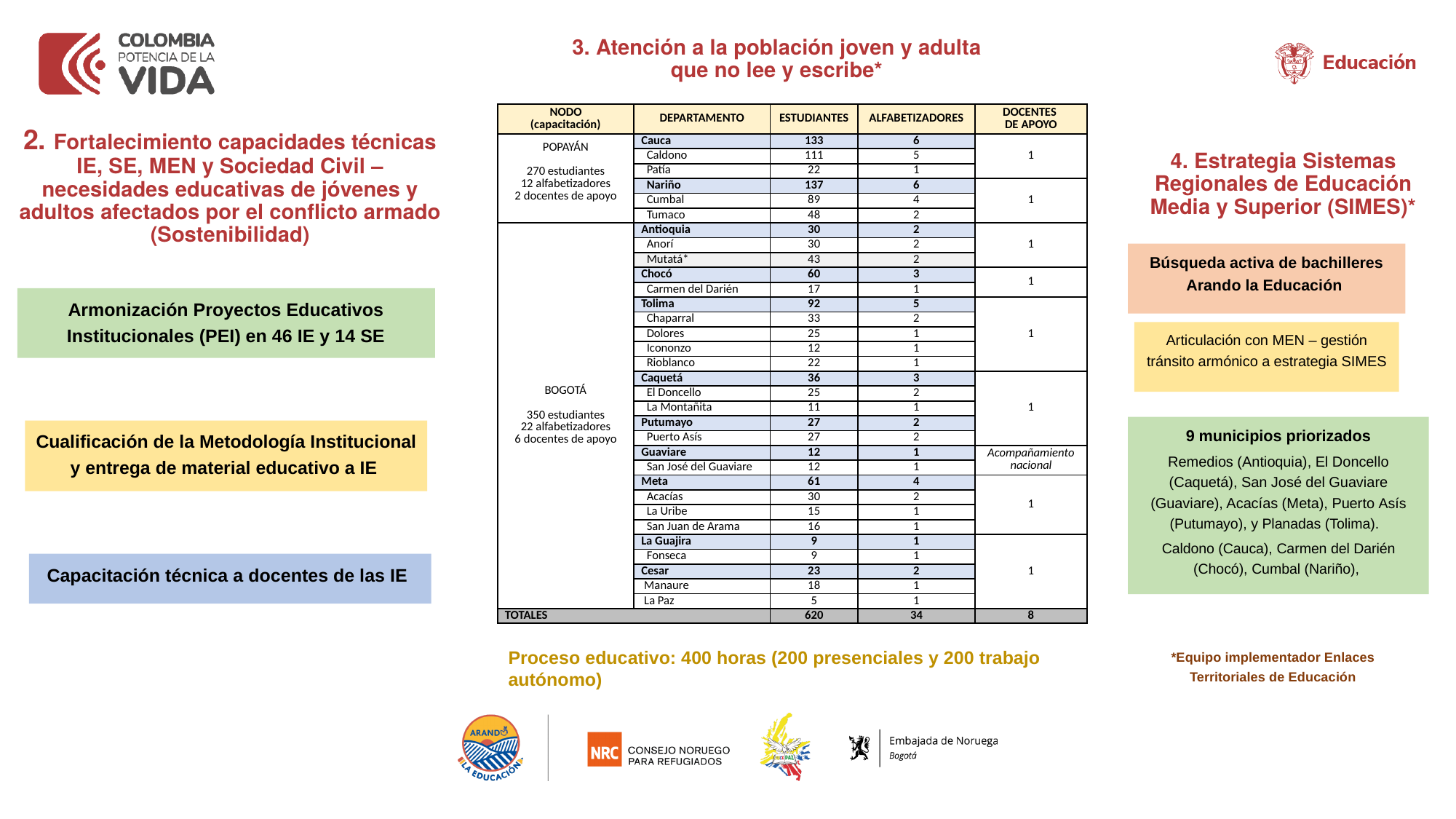

3. Atención a la población joven y adulta que no lee y escribe*
| NODO (capacitación) | DEPARTAMENTO | ESTUDIANTES | ALFABETIZADORES | DOCENTES DE APOYO |
| --- | --- | --- | --- | --- |
| POPAYÁN   270 estudiantes 12 alfabetizadores 2 docentes de apoyo | Cauca | 133 | 6 | 1 |
|  | Caldono | 111 | 5 |  |
|  | Patía | 22 | 1 |  |
|  | Nariño | 137 | 6 | 1 |
|  | Cumbal | 89 | 4 |  |
|  | Tumaco | 48 | 2 |  |
| BOGOTÁ   350 estudiantes 22 alfabetizadores 6 docentes de apoyo | Antioquia | 30 | 2 | 1 |
|  | Anorí | 30 | 2 |  |
|  | Mutatá\* | 43 | 2 |  |
|  | Chocó | 60 | 3 | 1 |
|  | Carmen del Darién | 17 | 1 |  |
|  | Tolima | 92 | 5 | 1 |
|  | Chaparral | 33 | 2 |  |
|  | Dolores | 25 | 1 |  |
|  | Icononzo | 12 | 1 |  |
|  | Rioblanco | 22 | 1 |  |
|  | Caquetá | 36 | 3 | 1 |
|  | El Doncello | 25 | 2 |  |
|  | La Montañita | 11 | 1 |  |
|  | Putumayo | 27 | 2 |  |
|  | Puerto Asís | 27 | 2 |  |
|  | Guaviare | 12 | 1 | Acompañamiento nacional |
|  | San José del Guaviare | 12 | 1 |  |
|  | Meta | 61 | 4 | 1 |
|  | Acacías | 30 | 2 |  |
|  | La Uribe | 15 | 1 |  |
|  | San Juan de Arama | 16 | 1 |  |
|  | La Guajira | 9 | 1 | 1 |
|  | Fonseca | 9 | 1 |  |
|  | Cesar | 23 | 2 |  |
|  | Manaure | 18 | 1 |  |
|  | La Paz | 5 | 1 |  |
| TOTALES |  | 620 | 34 | 8 |
# 2. Fortalecimiento capacidades técnicas IE, SE, MEN y Sociedad Civil – necesidades educativas de jóvenes y adultos afectados por el conflicto armado (Sostenibilidad)
4. Estrategia Sistemas Regionales de Educación Media y Superior (SIMES)*
Búsqueda activa de bachilleres Arando la Educación
Armonización Proyectos Educativos Institucionales (PEI) en 46 IE y 14 SE
Articulación con MEN – gestión tránsito armónico a estrategia SIMES
9 municipios priorizados
Remedios (Antioquia), El Doncello (Caquetá), San José del Guaviare (Guaviare), Acacías (Meta), Puerto Asís (Putumayo), y Planadas (Tolima).
Caldono (Cauca), Carmen del Darién (Chocó), Cumbal (Nariño),
Cualificación de la Metodología Institucional y entrega de material educativo a IE

Capacitación técnica a docentes de las IE

Proceso educativo: 400 horas (200 presenciales y 200 trabajo autónomo)
*Equipo implementador Enlaces Territoriales de Educación